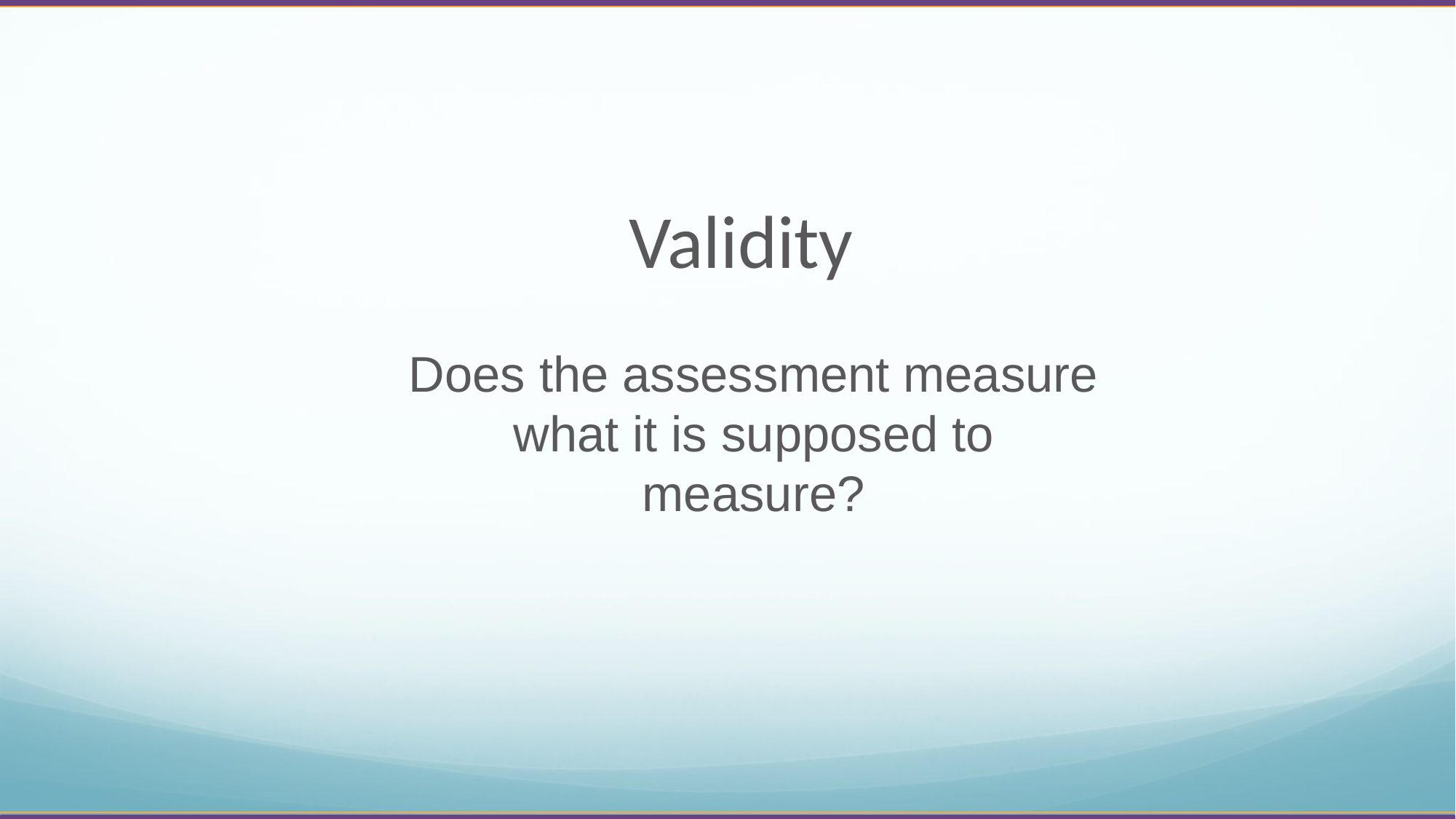

Validity

Does the assessment measure what it is supposed to measure?